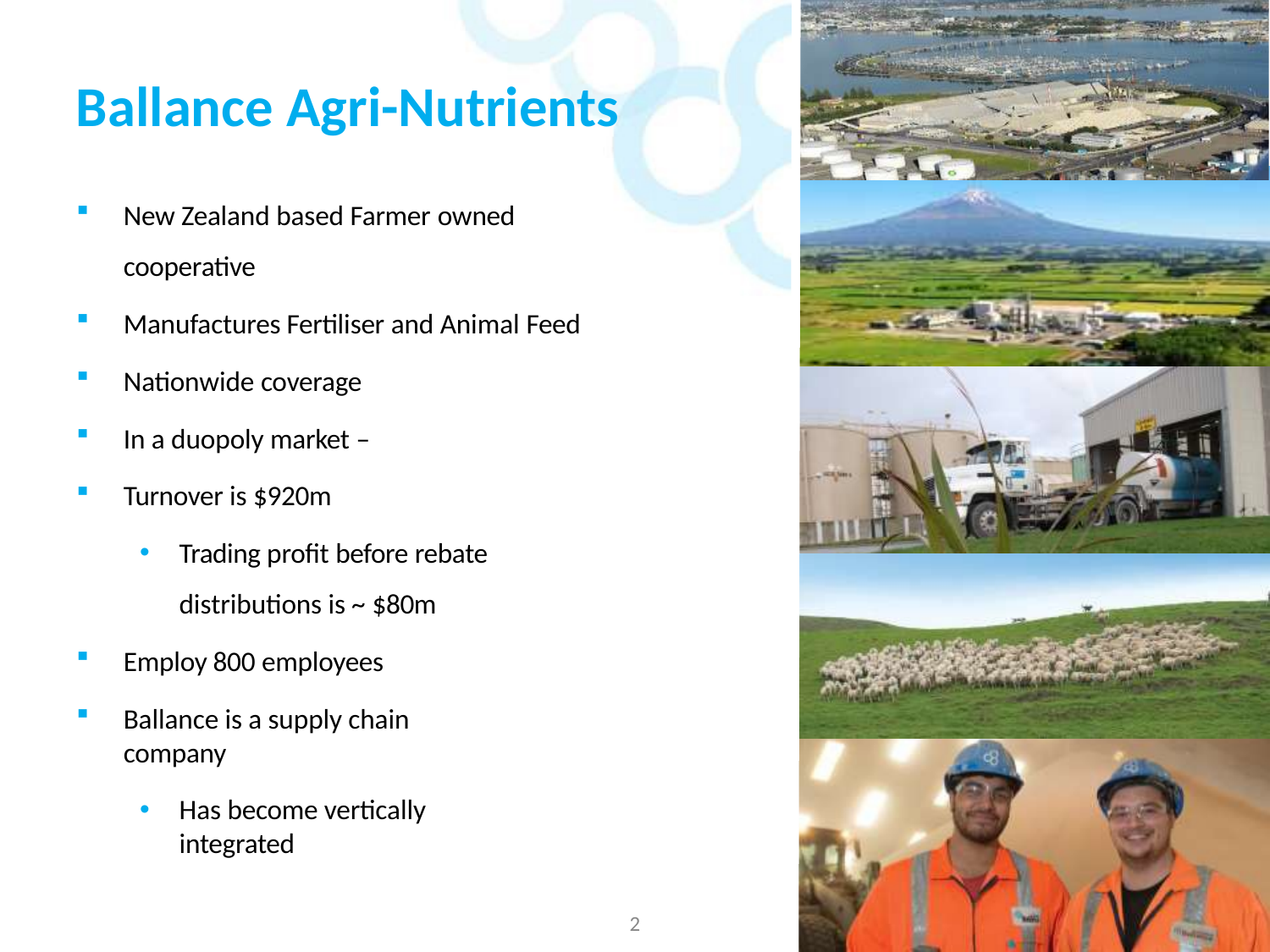

# Ballance Agri-Nutrients

New Zealand based Farmer owned
cooperative
Manufactures Fertiliser and Animal Feed
Nationwide coverage
In a duopoly market –
Turnover is $920m
Trading profit before rebate  distributions is ~ $80m
Employ 800 employees
Ballance is a supply chain company
Has become vertically integrated

2